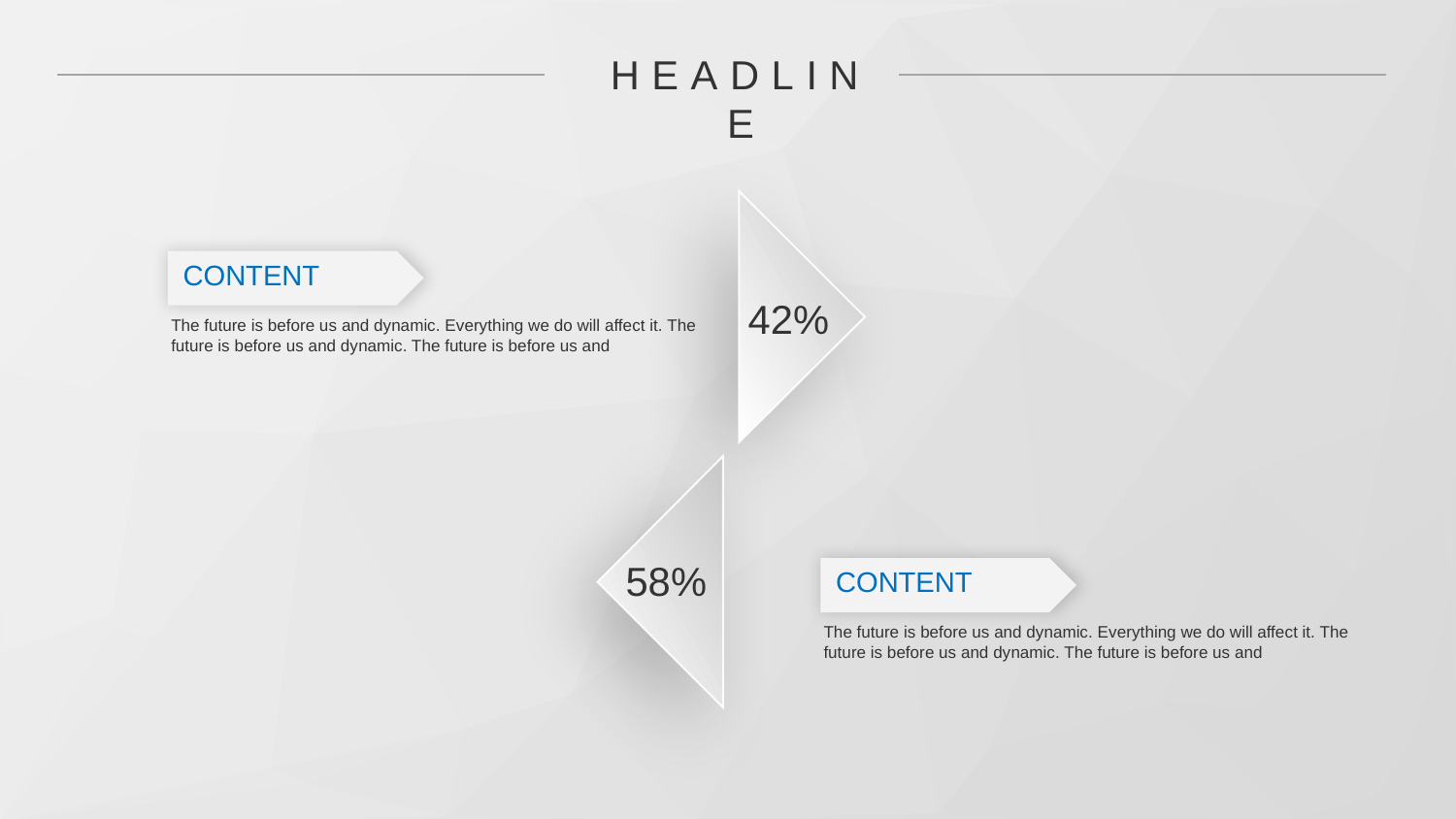

HEADLINE

CONTENT

42%
The future is before us and dynamic. Everything we do will affect it. The future is before us and dynamic. The future is before us and

58%
CONTENT

The future is before us and dynamic. Everything we do will affect it. The future is before us and dynamic. The future is before us and